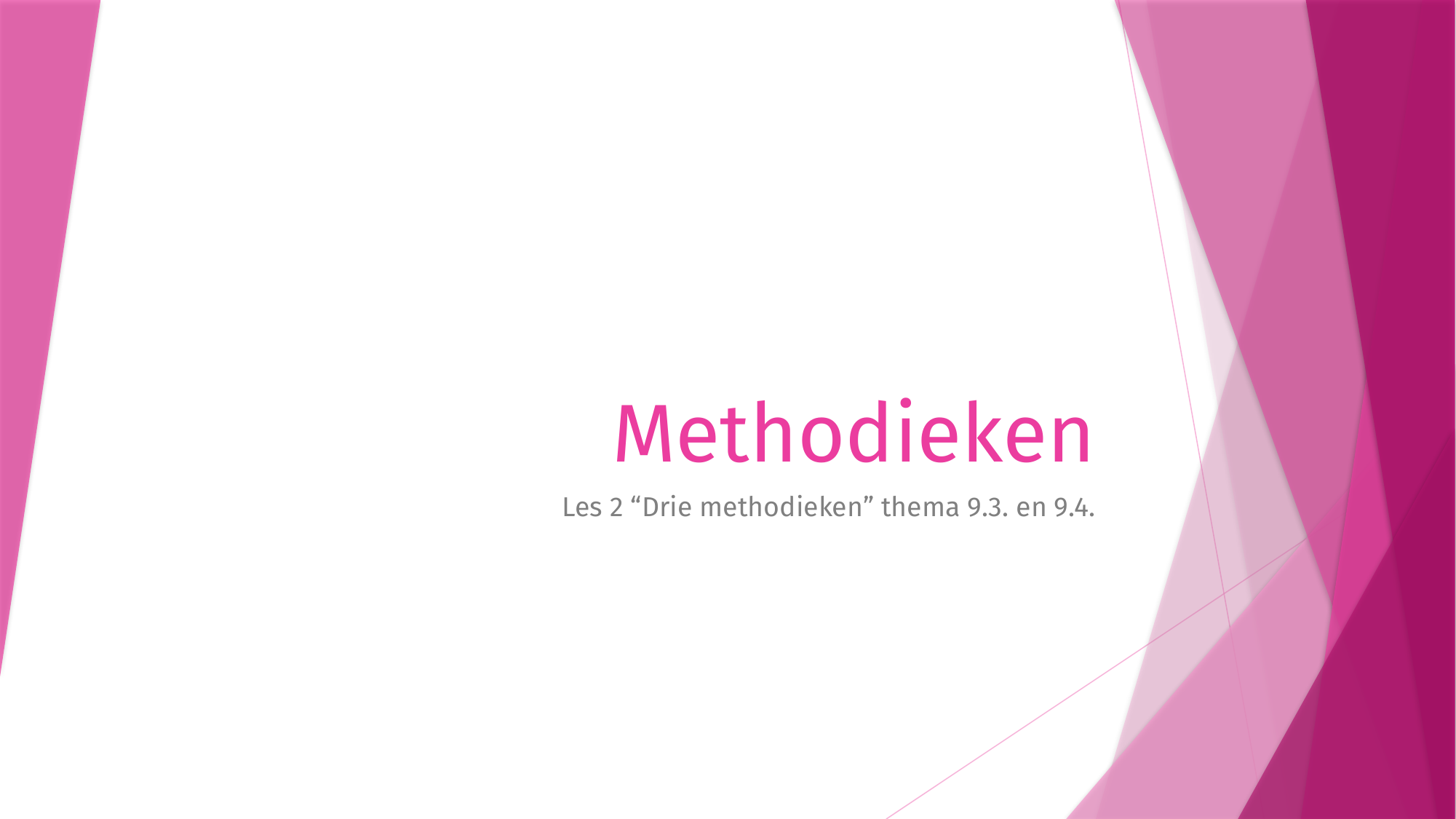

# Methodieken
Les 2 “Drie methodieken” thema 9.3. en 9.4.